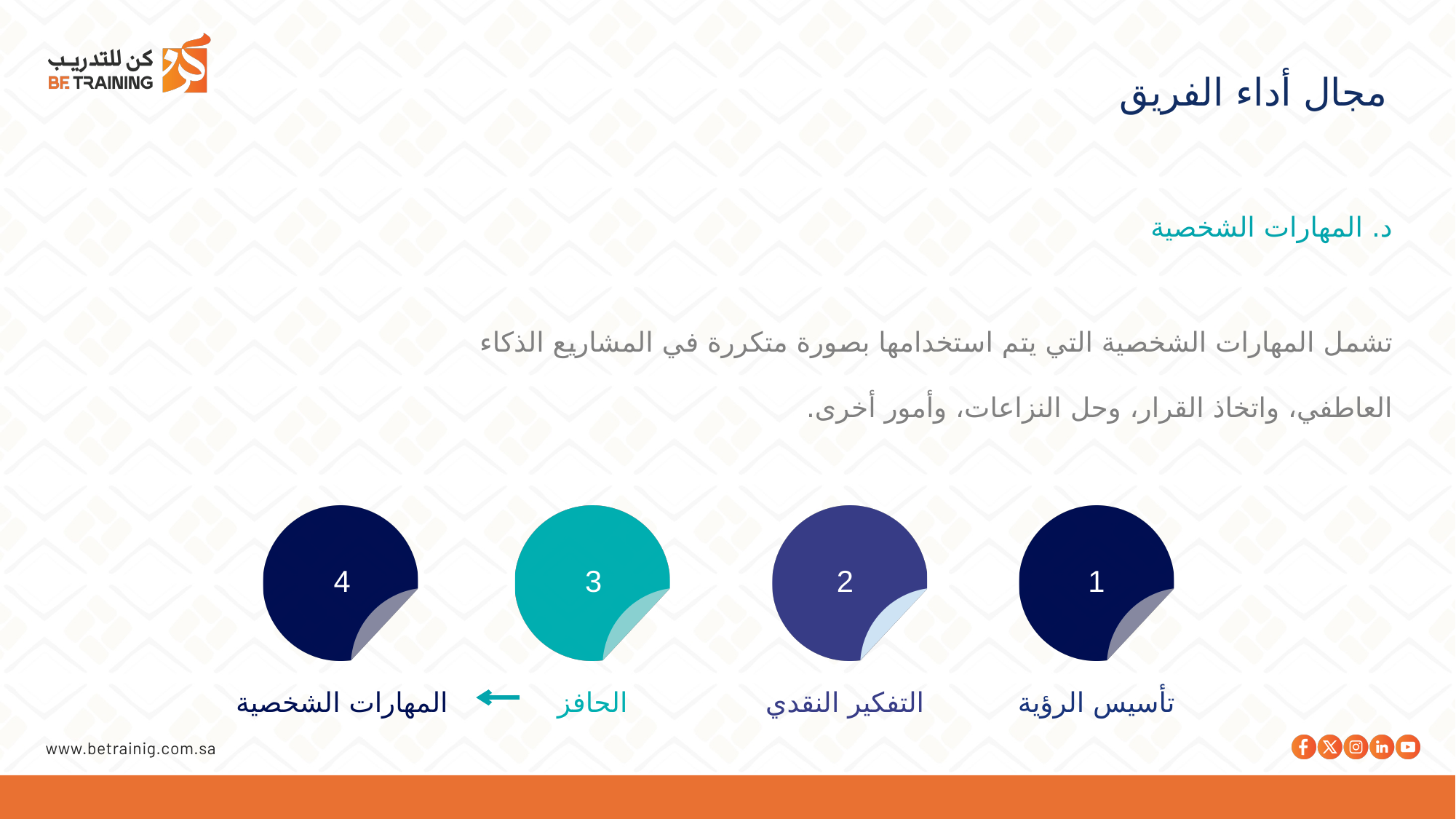

مجال أداء الفريق
د. المهارات الشخصية

تشمل المهارات الشخصية التي يتم استخدامها بصورة متكررة في المشاريع الذكاء العاطفي، واتخاذ القرار، وحل النزاعات، وأمور أخرى.

4

3

2

1
المهارات الشخصية
الحافز
التفكير النقدي
تأسيس الرؤية